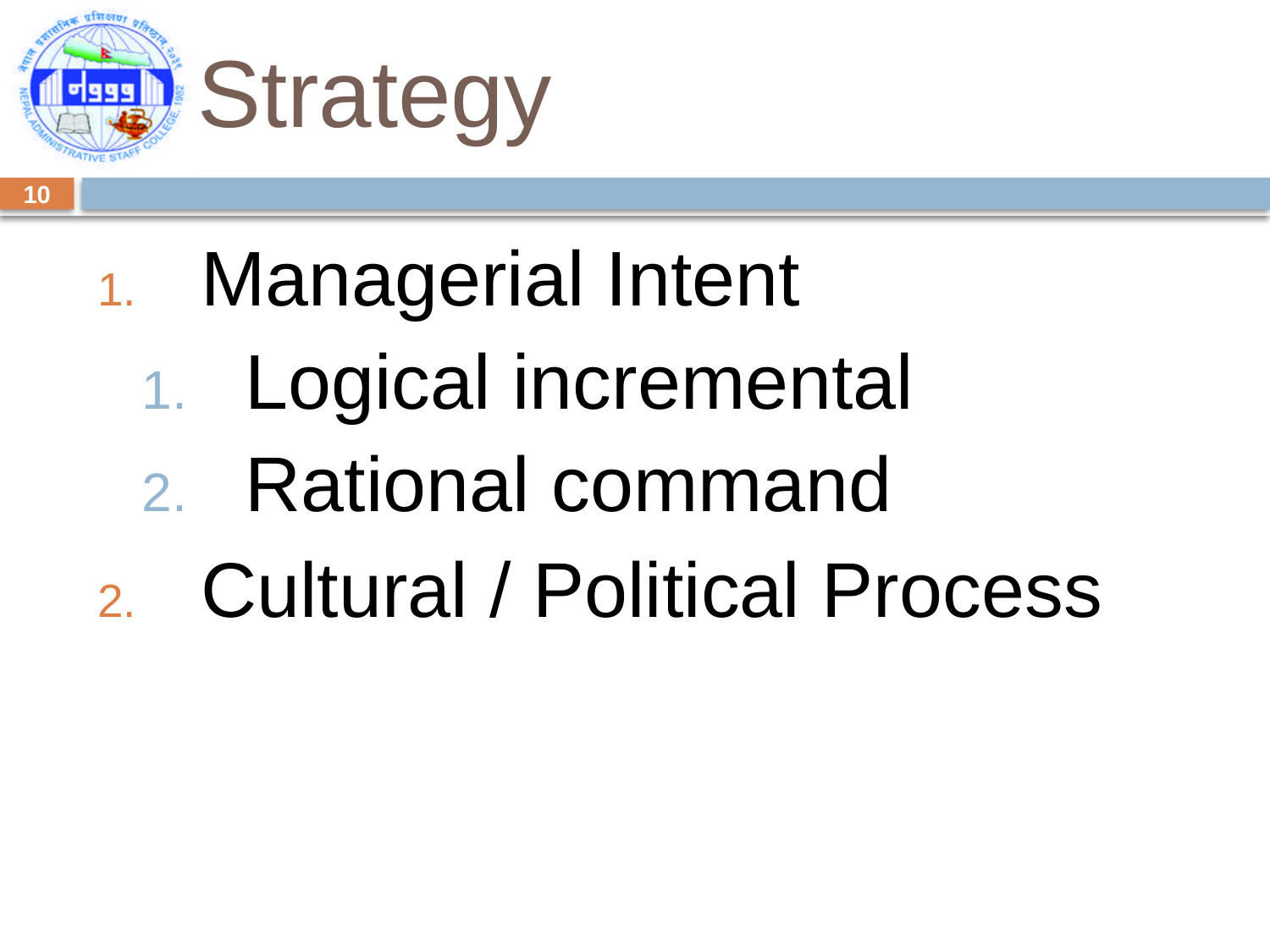

# Strategy
10
Managerial Intent
Logical incremental
Rational command
Cultural / Political Process